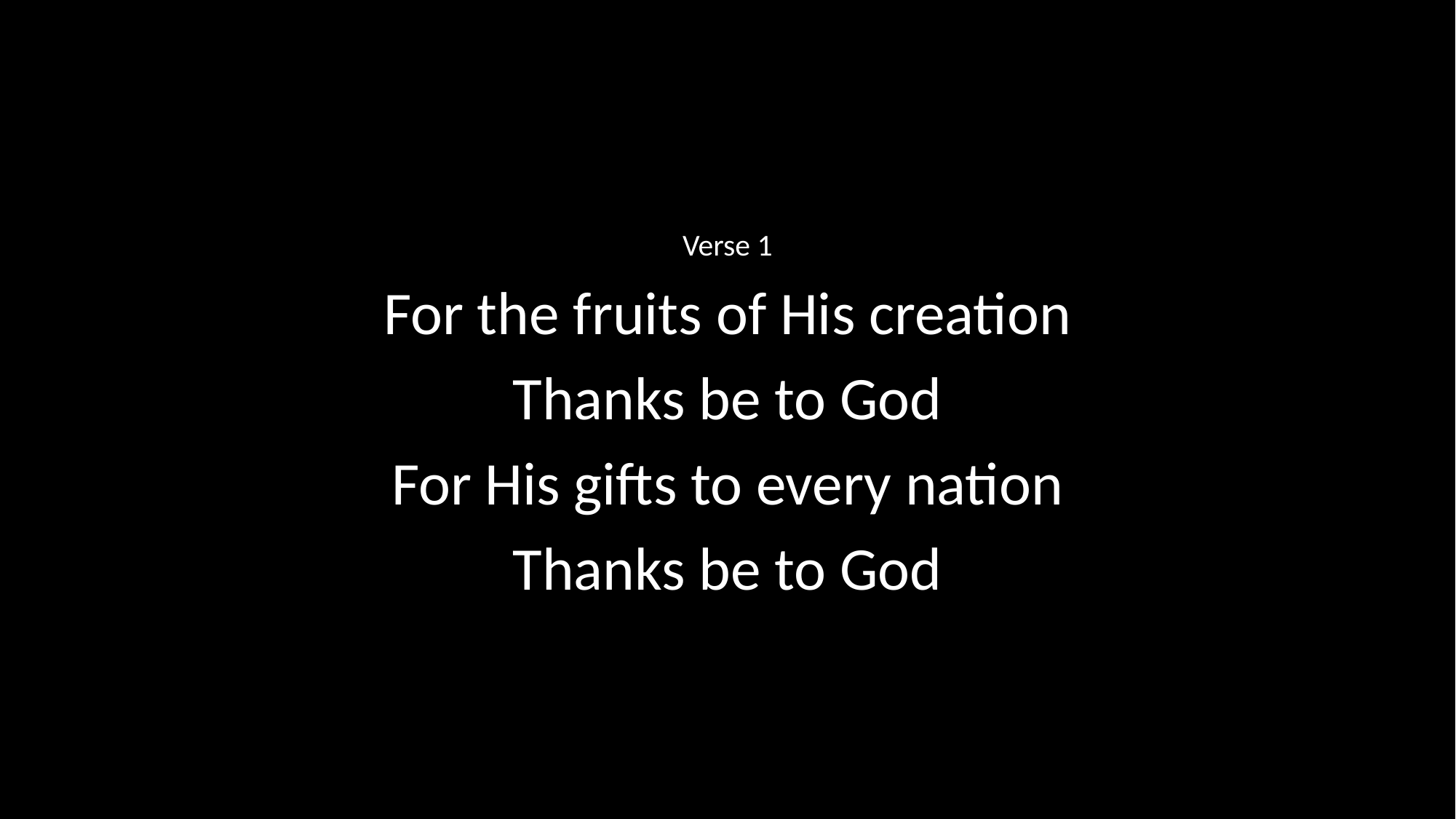

Verse 1
For the fruits of His creation
Thanks be to God
For His gifts to every nation
Thanks be to God